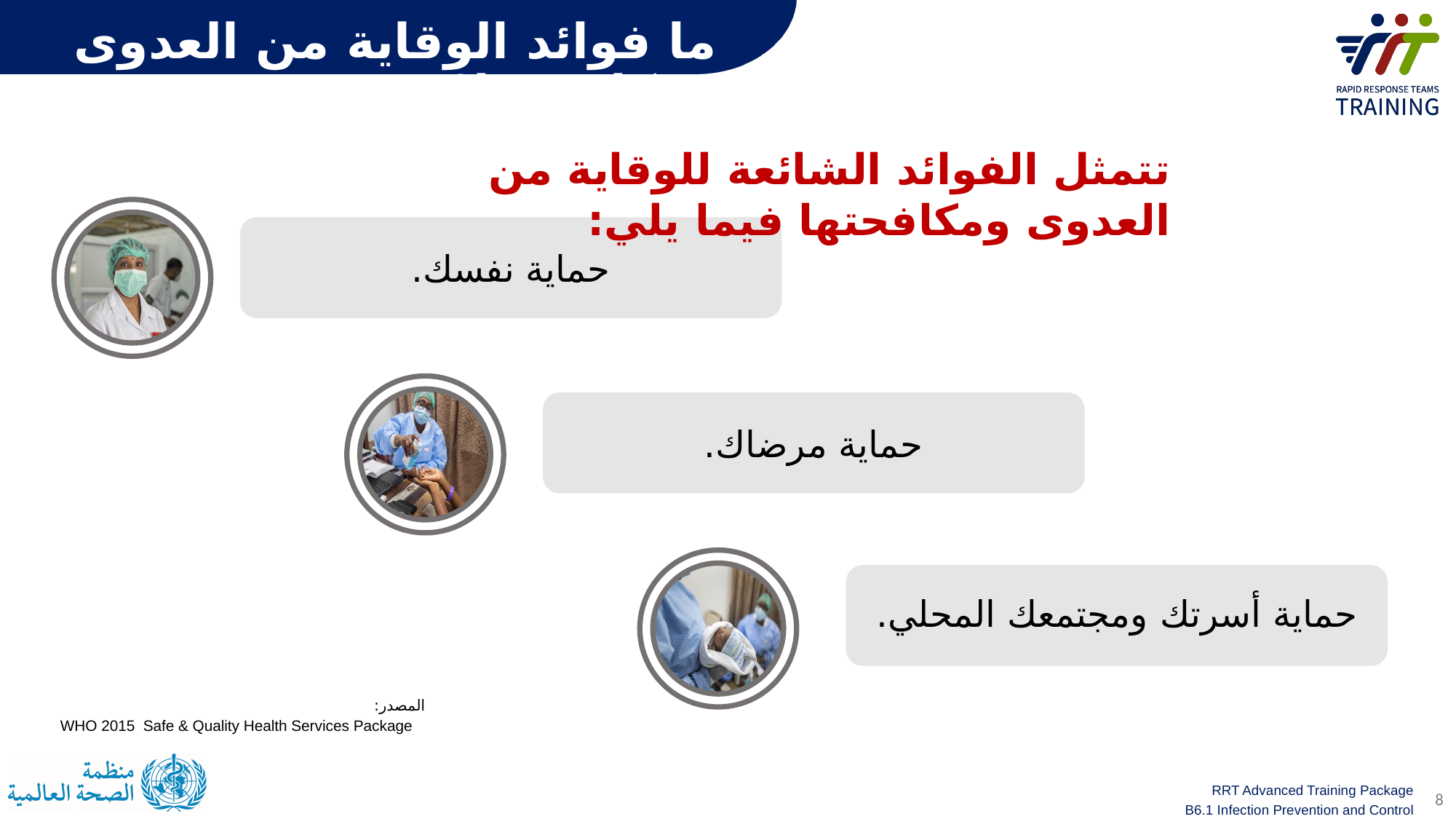

ما فوائد الوقاية من العدوى ومكافحتها؟
تتمثل الفوائد الشائعة للوقاية من العدوى ومكافحتها فيما يلي:

حماية نفسك.

حماية مرضاك.

حماية أسرتك ومجتمعك المحلي.
المصدر:
 WHO 2015  Safe & Quality Health Services Package